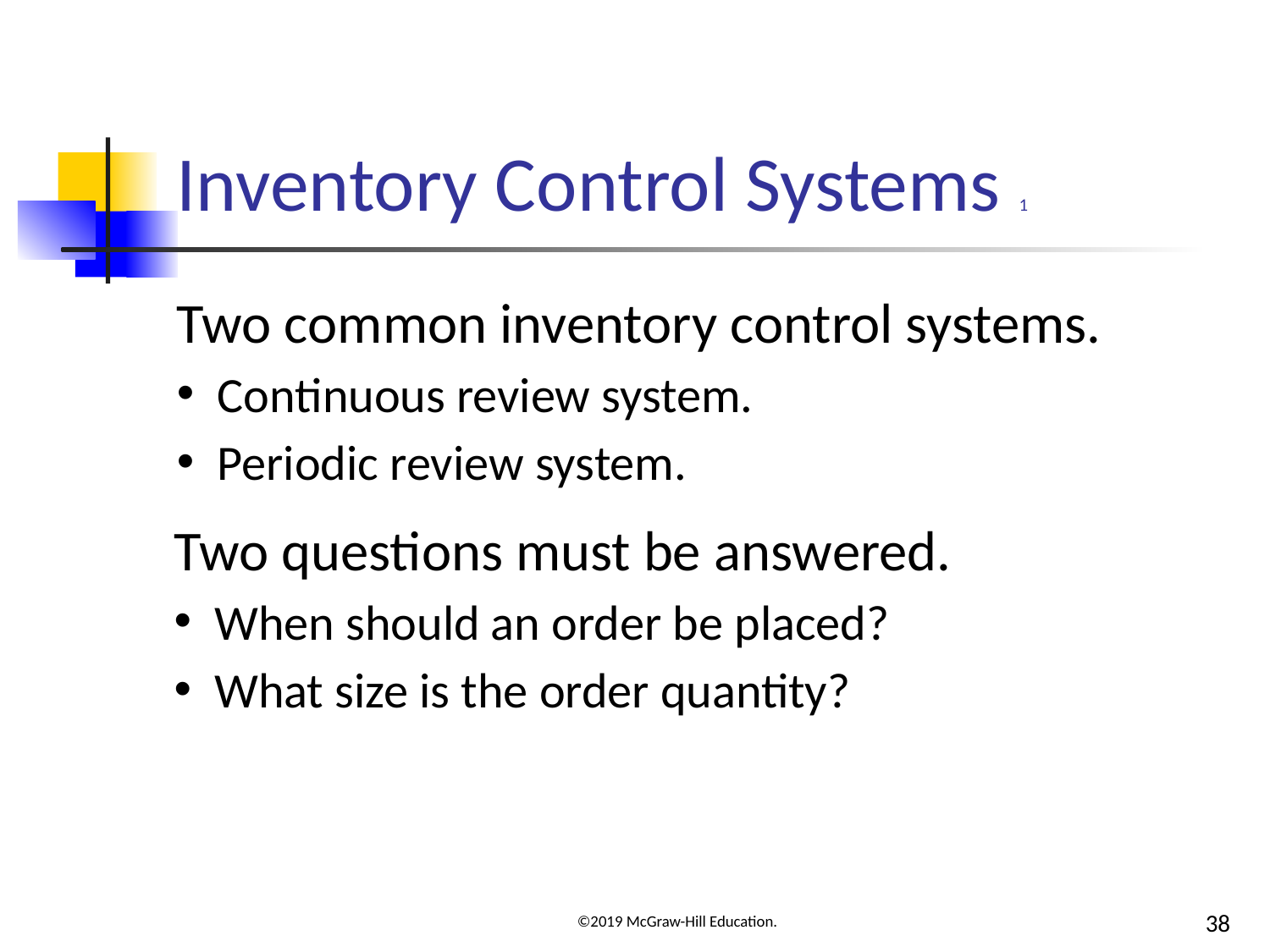

# Inventory Control Systems 1
Two common inventory control systems.
Continuous review system.
Periodic review system.
Two questions must be answered.
When should an order be placed?
What size is the order quantity?